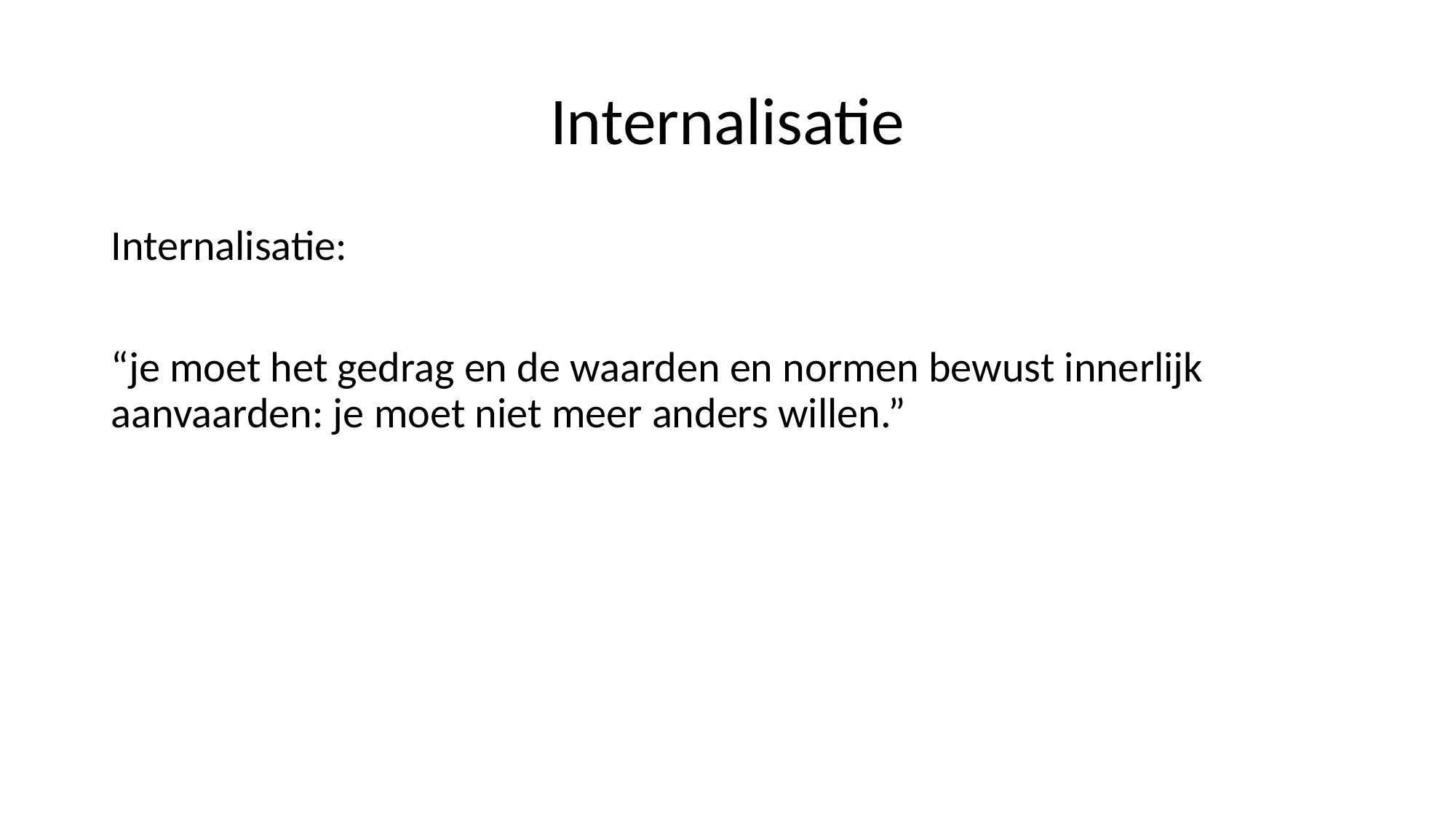

# Internalisatie
Internalisatie:

“je moet het gedrag en de waarden en normen bewust innerlijk aanvaarden: je moet niet meer anders willen.”